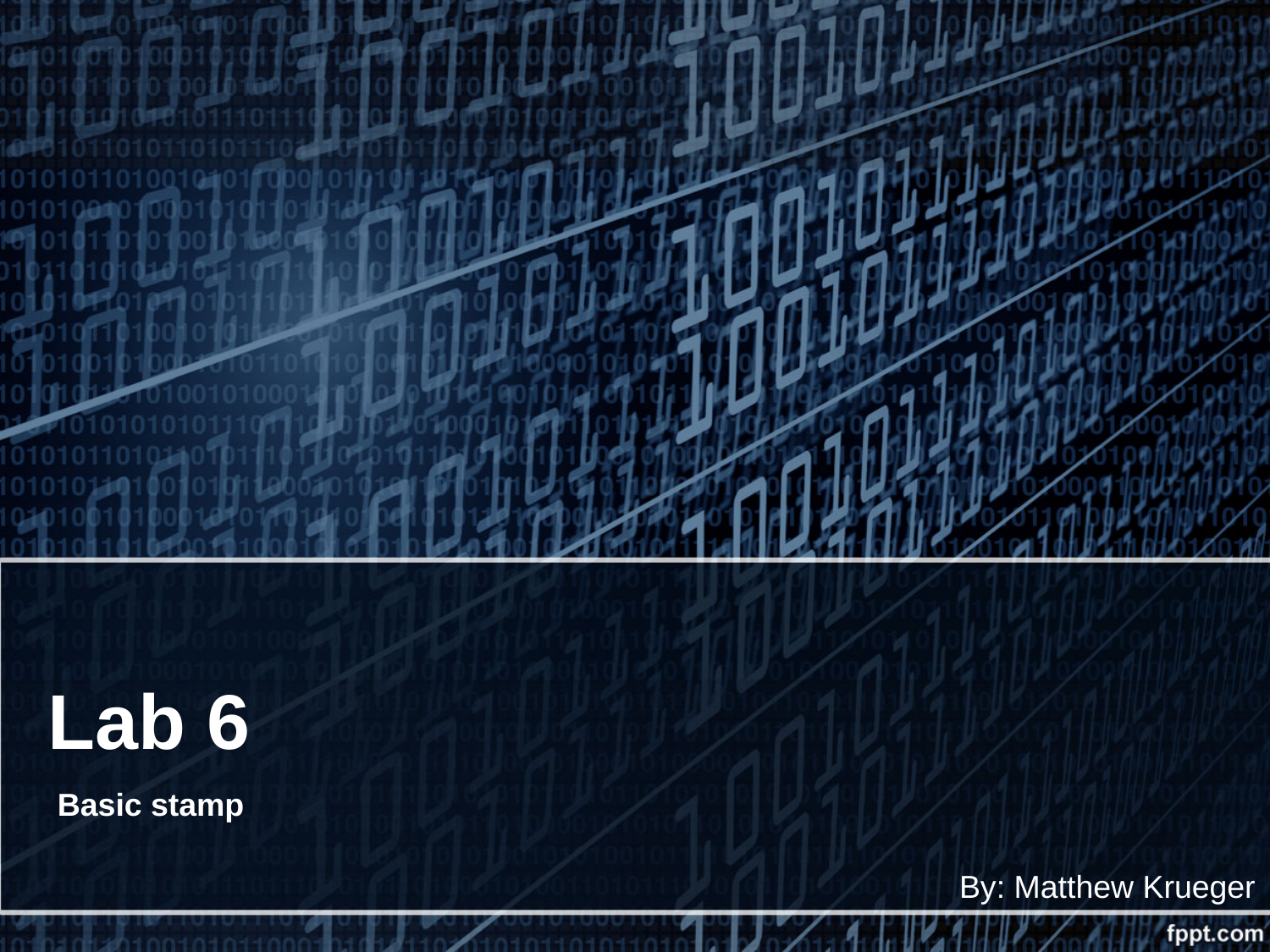

# Lab 6
Basic stamp
By: Matthew Krueger